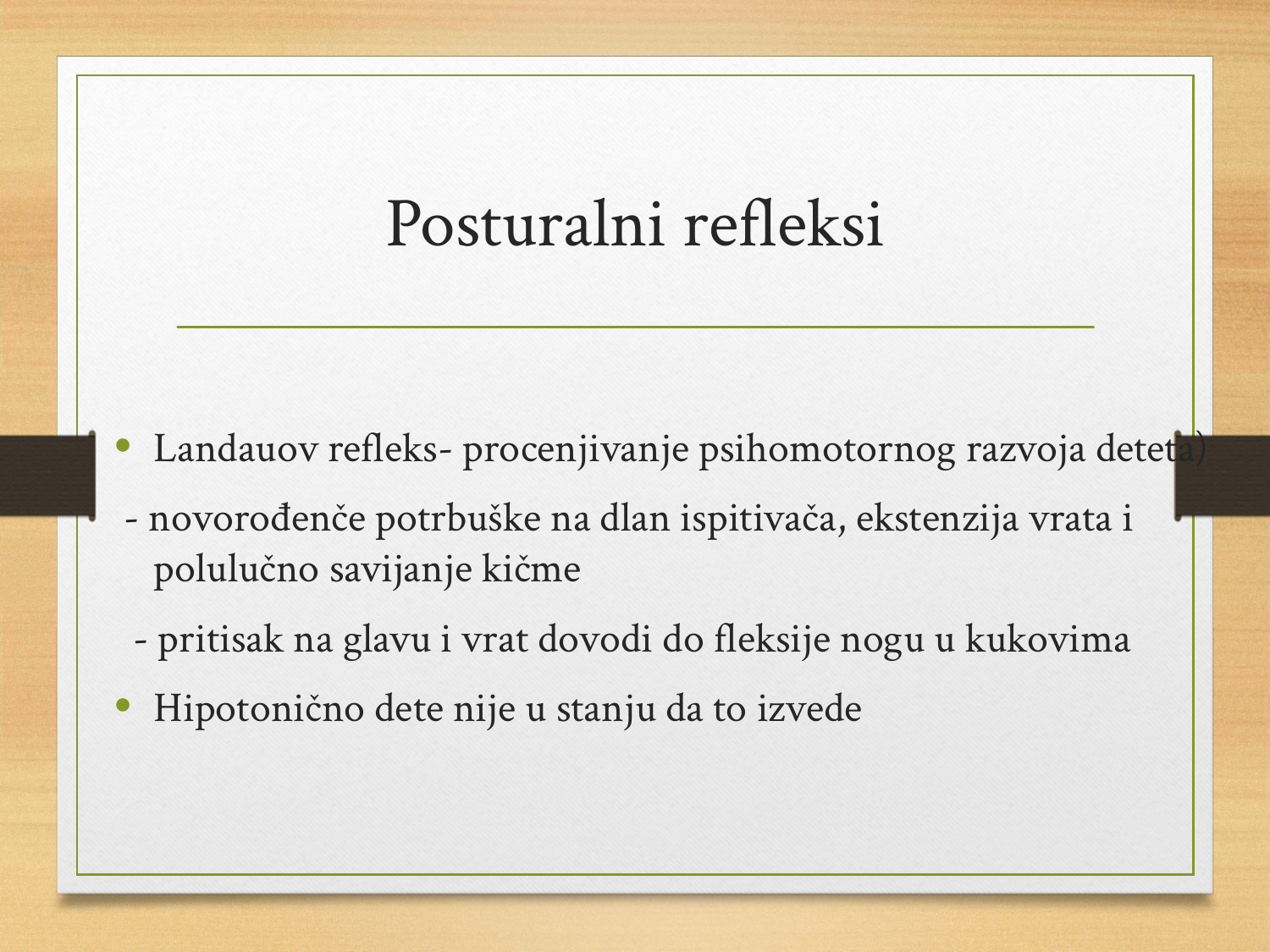

# Posturalni refleksi
Landauov refleks- procenjivanje psihomotornog razvoja deteta)
 - novorođenče potrbuške na dlan ispitivača, ekstenzija vrata i polulučno savijanje kičme
  - pritisak na glavu i vrat dovodi do fleksije nogu u kukovima
Hipotonično dete nije u stanju da to izvede